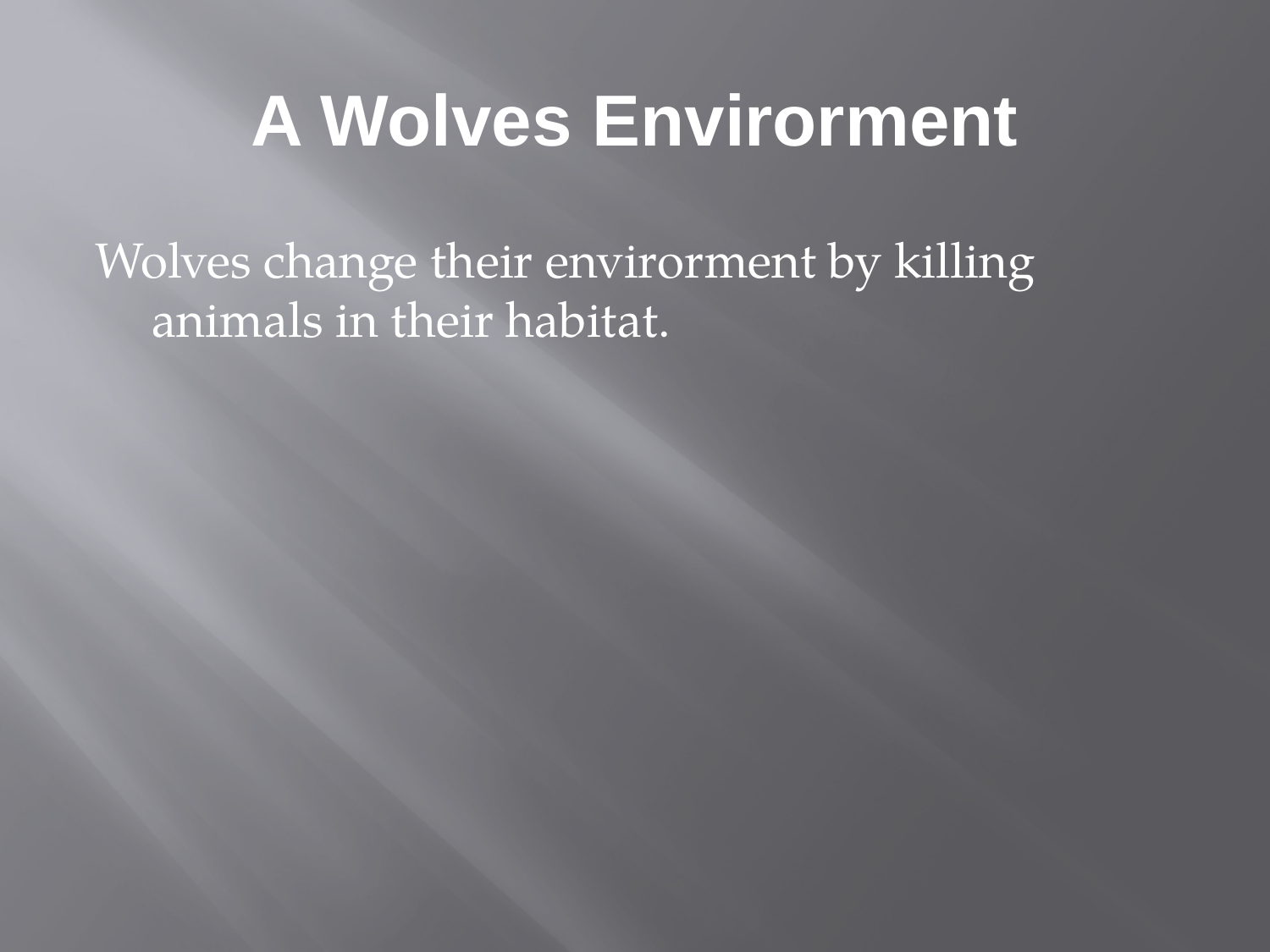

# A Wolves Envirorment
Wolves change their envirorment by killing animals in their habitat.